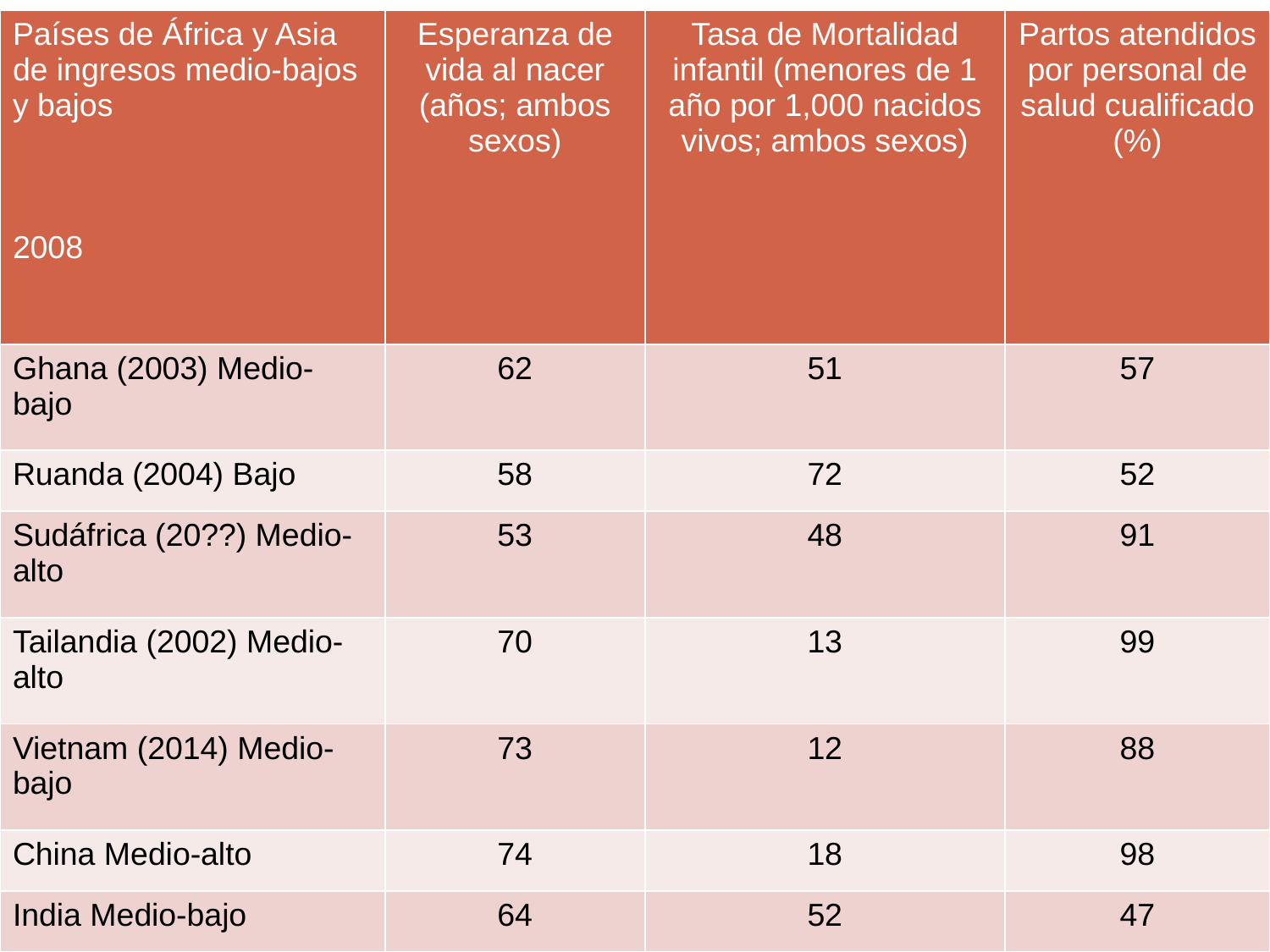

| Países de África y Asia de ingresos medio-bajos y bajos 2008 | Esperanza de vida al nacer (años; ambos sexos) | Tasa de Mortalidad infantil (menores de 1 año por 1,000 nacidos vivos; ambos sexos) | Partos atendidos por personal de salud cualificado (%) |
| --- | --- | --- | --- |
| Ghana (2003) Medio-bajo | 62 | 51 | 57 |
| Ruanda (2004) Bajo | 58 | 72 | 52 |
| Sudáfrica (20??) Medio-alto | 53 | 48 | 91 |
| Tailandia (2002) Medio-alto | 70 | 13 | 99 |
| Vietnam (2014) Medio-bajo | 73 | 12 | 88 |
| China Medio-alto | 74 | 18 | 98 |
| India Medio-bajo | 64 | 52 | 47 |